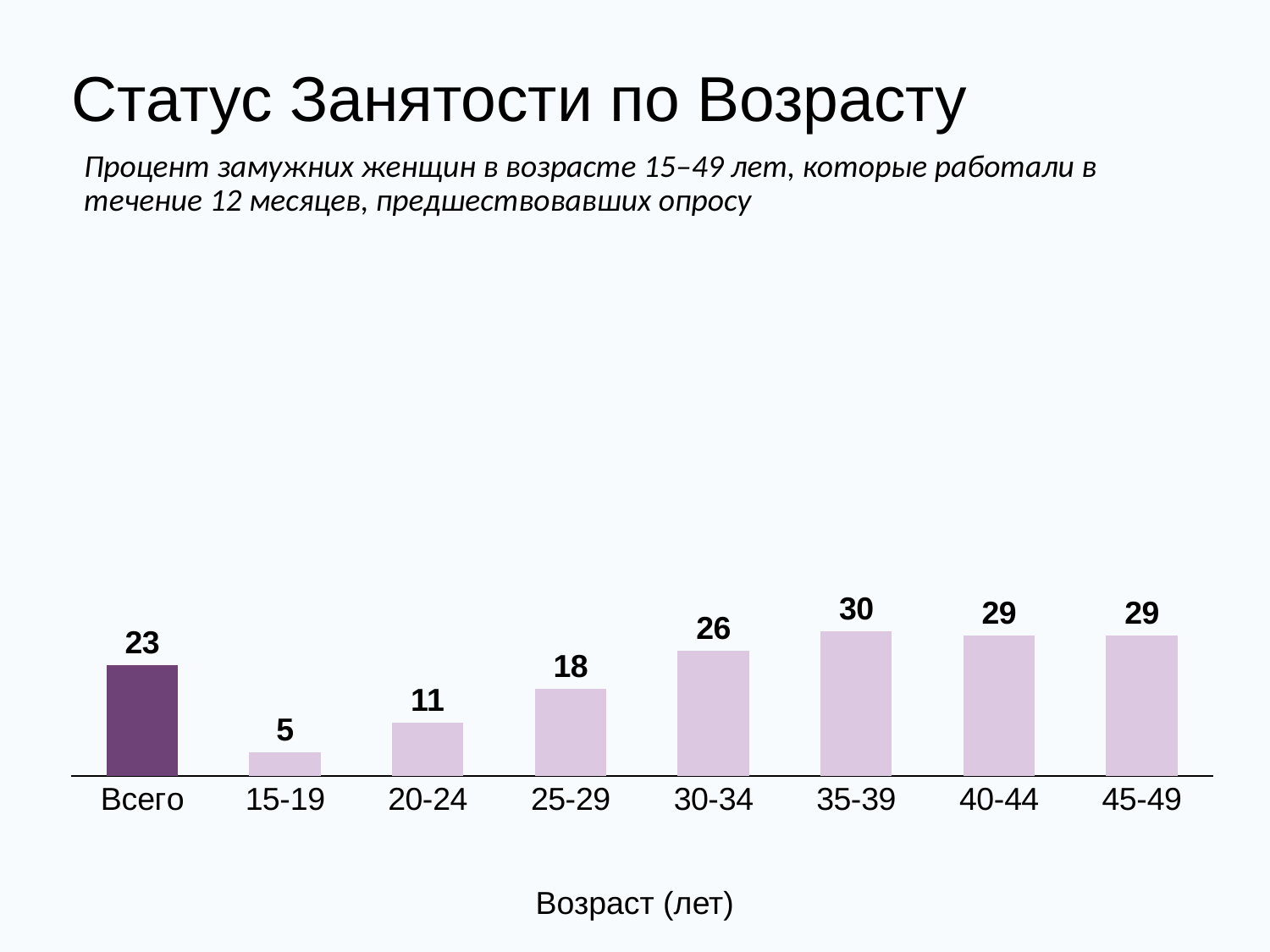

# Статус Занятости по Возрасту
Процент замужних женщин в возрасте 15–49 лет, которые работали в течение 12 месяцев, предшествовавших опросу

### Chart

| Category | Women |
|---|---|
| Всего | 23.0 |
| 15-19 | 5.0 |
| 20-24 | 11.0 |
| 25-29 | 18.0 |
| 30-34 | 26.0 |
| 35-39 | 30.0 |
| 40-44 | 29.0 |
| 45-49 | 29.0 |
Возраст (лет)